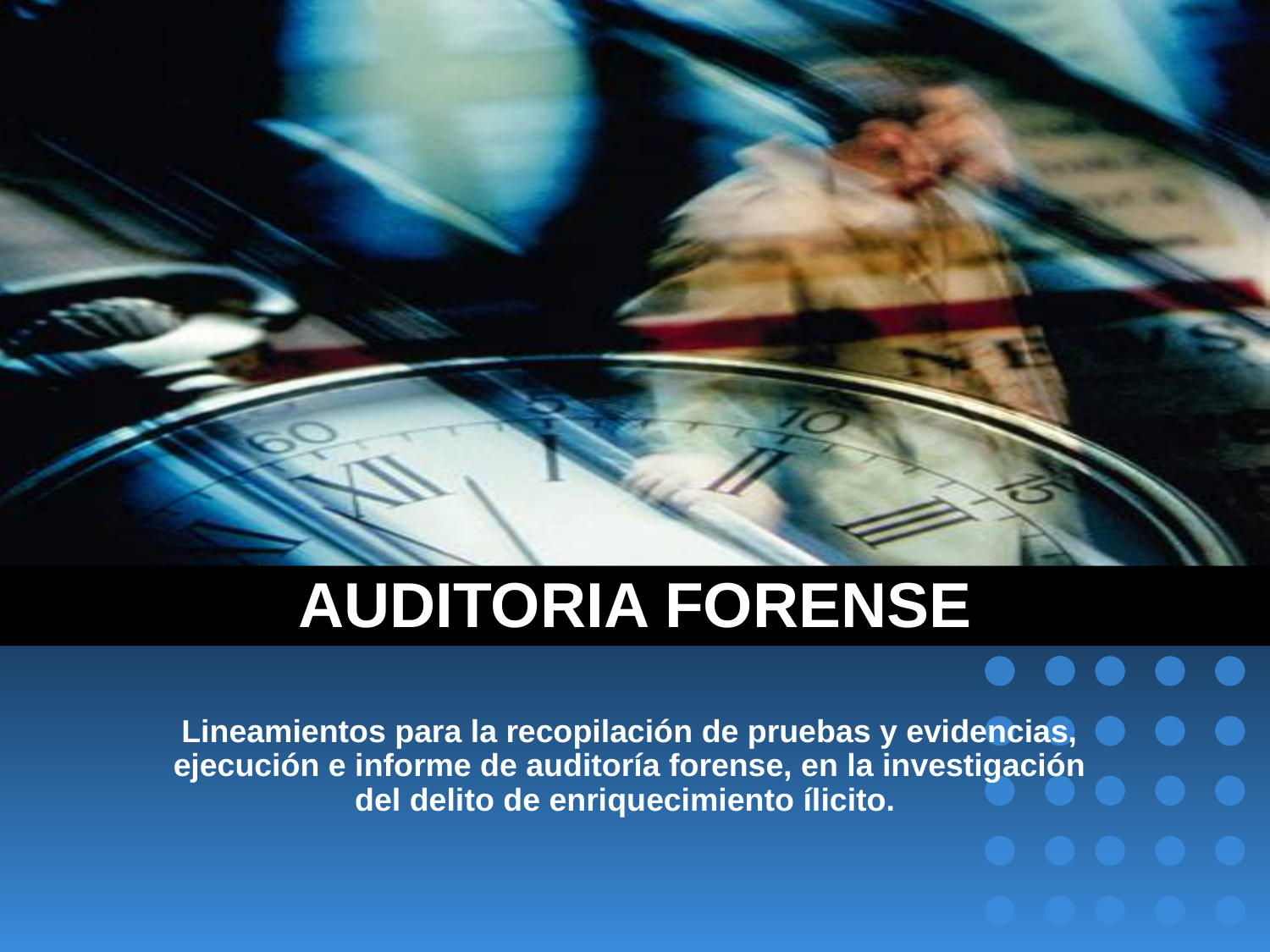

# AUDITORIA FORENSE
Lineamientos para la recopilación de pruebas y evidencias, ejecución e informe de auditoría forense, en la investigación del delito de enriquecimiento ílicito.